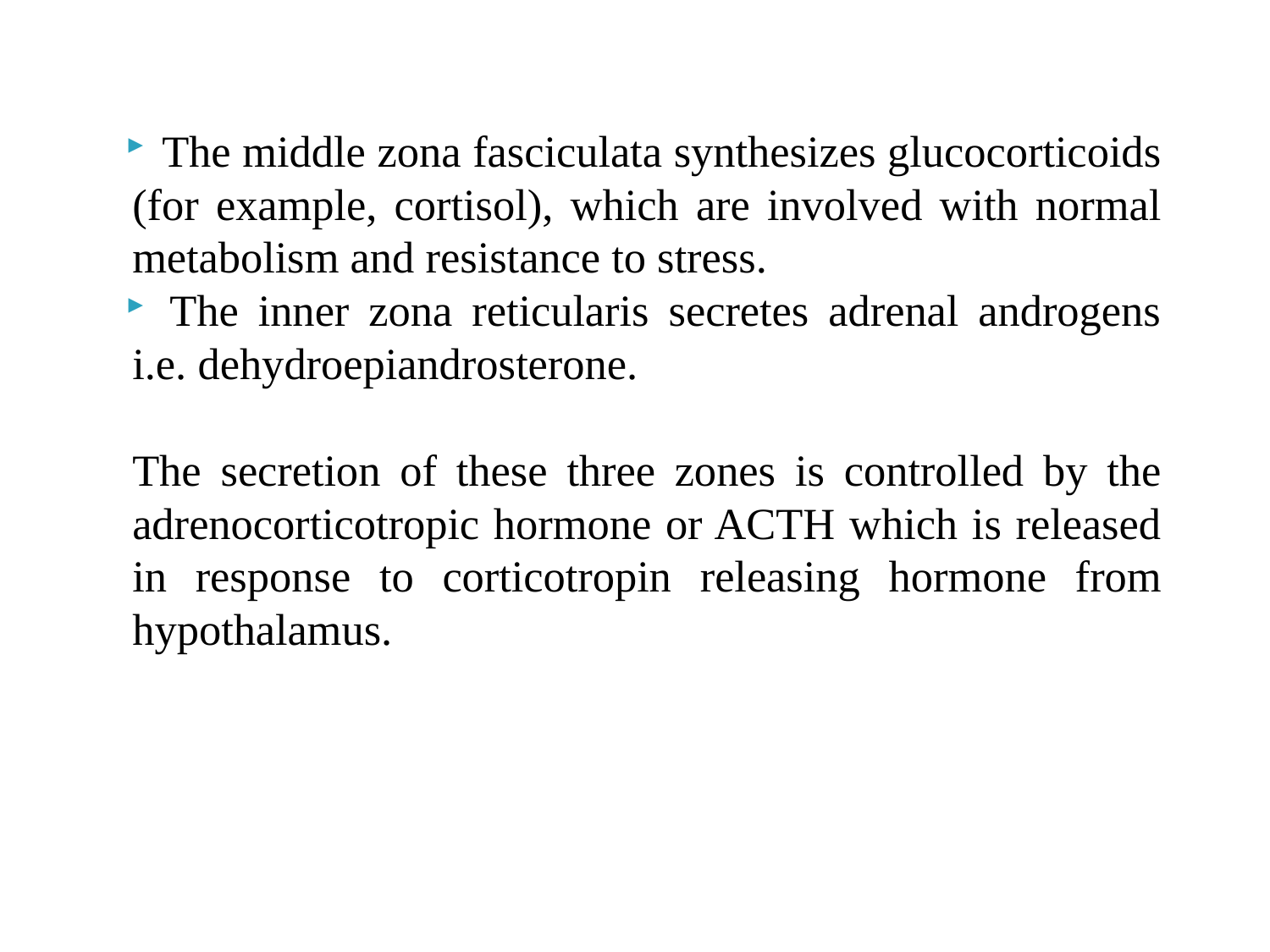

The middle zona fasciculata synthesizes glucocorticoids (for example, cortisol), which are involved with normal metabolism and resistance to stress.
 The inner zona reticularis secretes adrenal androgens i.e. dehydroepiandrosterone.

The secretion of these three zones is controlled by the adrenocorticotropic hormone or ACTH which is released in response to corticotropin releasing hormone from hypothalamus.